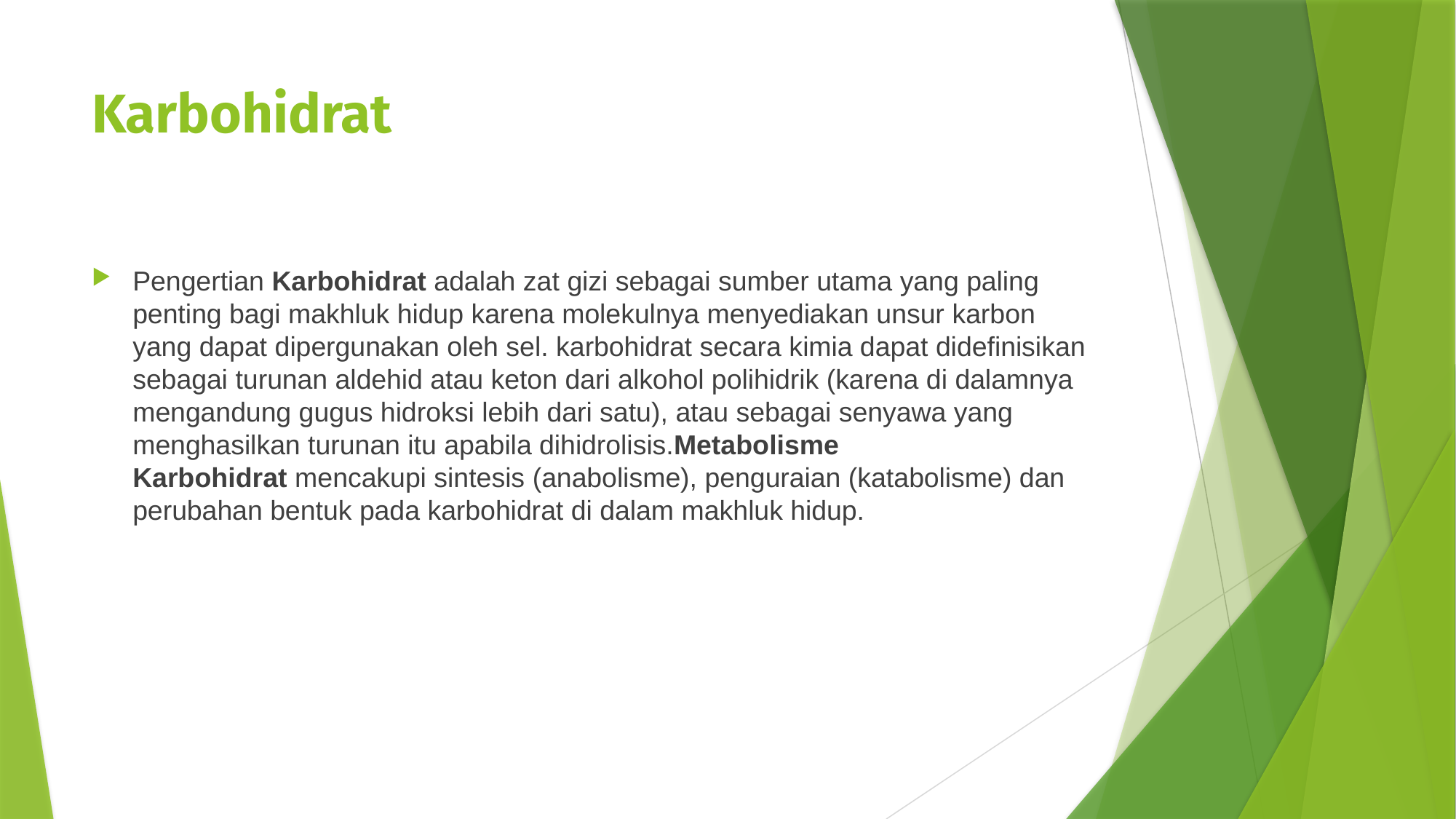

# Karbohidrat
Pengertian Karbohidrat adalah zat gizi sebagai sumber utama yang paling penting bagi makhluk hidup karena molekulnya menyediakan unsur karbon yang dapat dipergunakan oleh sel. karbohidrat secara kimia dapat didefinisikan sebagai turunan aldehid atau keton dari alkohol polihidrik (karena di dalamnya mengandung gugus hidroksi lebih dari satu), atau sebagai senyawa yang menghasilkan turunan itu apabila dihidrolisis.Metabolisme Karbohidrat mencakupi sintesis (anabolisme), penguraian (katabolisme) dan perubahan bentuk pada karbohidrat di dalam makhluk hidup.